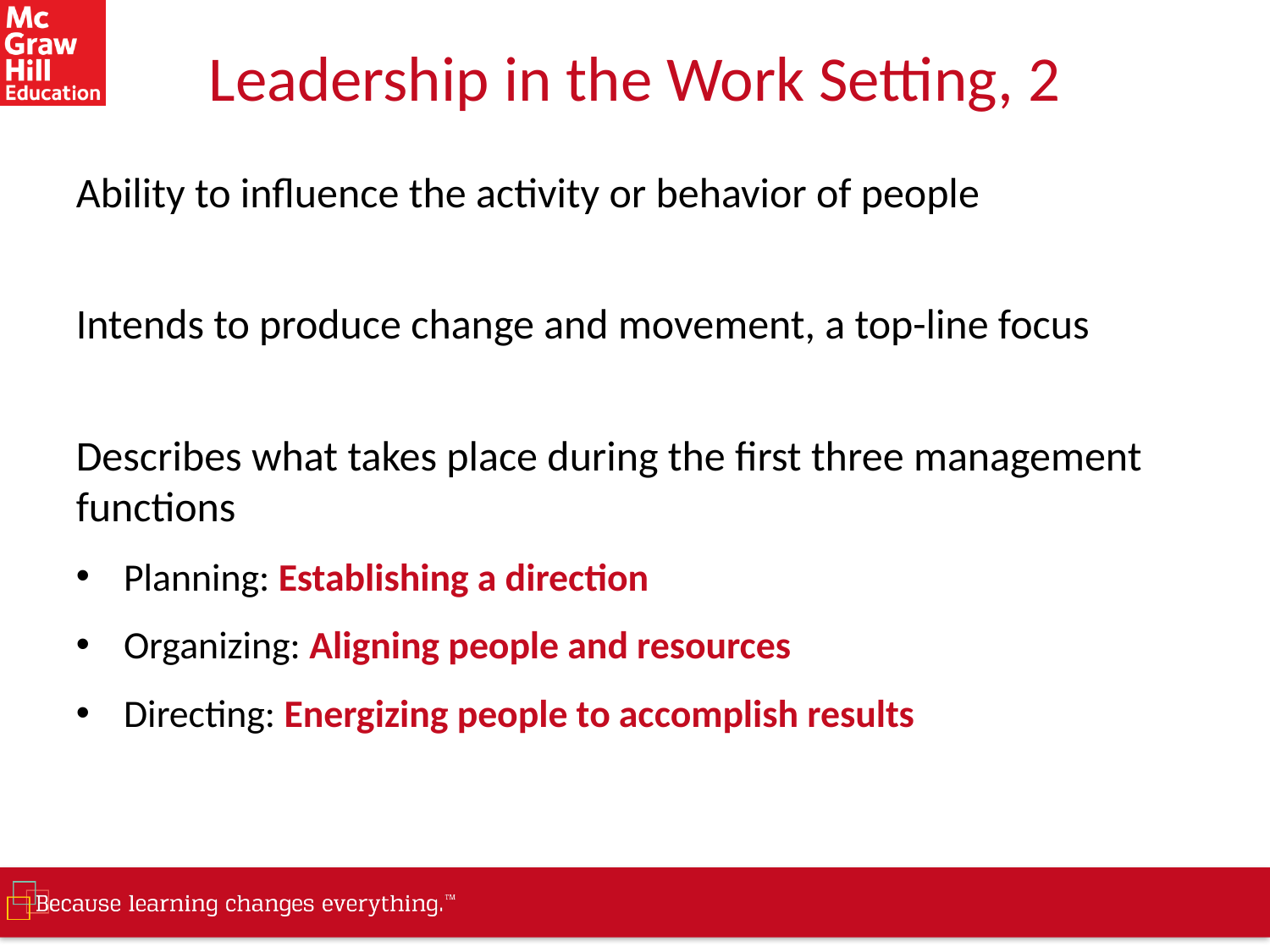

# Leadership in the Work Setting, 2
Ability to influence the activity or behavior of people

Intends to produce change and movement, a top-line focus

Describes what takes place during the first three management functions
Planning: Establishing a direction
Organizing: Aligning people and resources
Directing: Energizing people to accomplish results